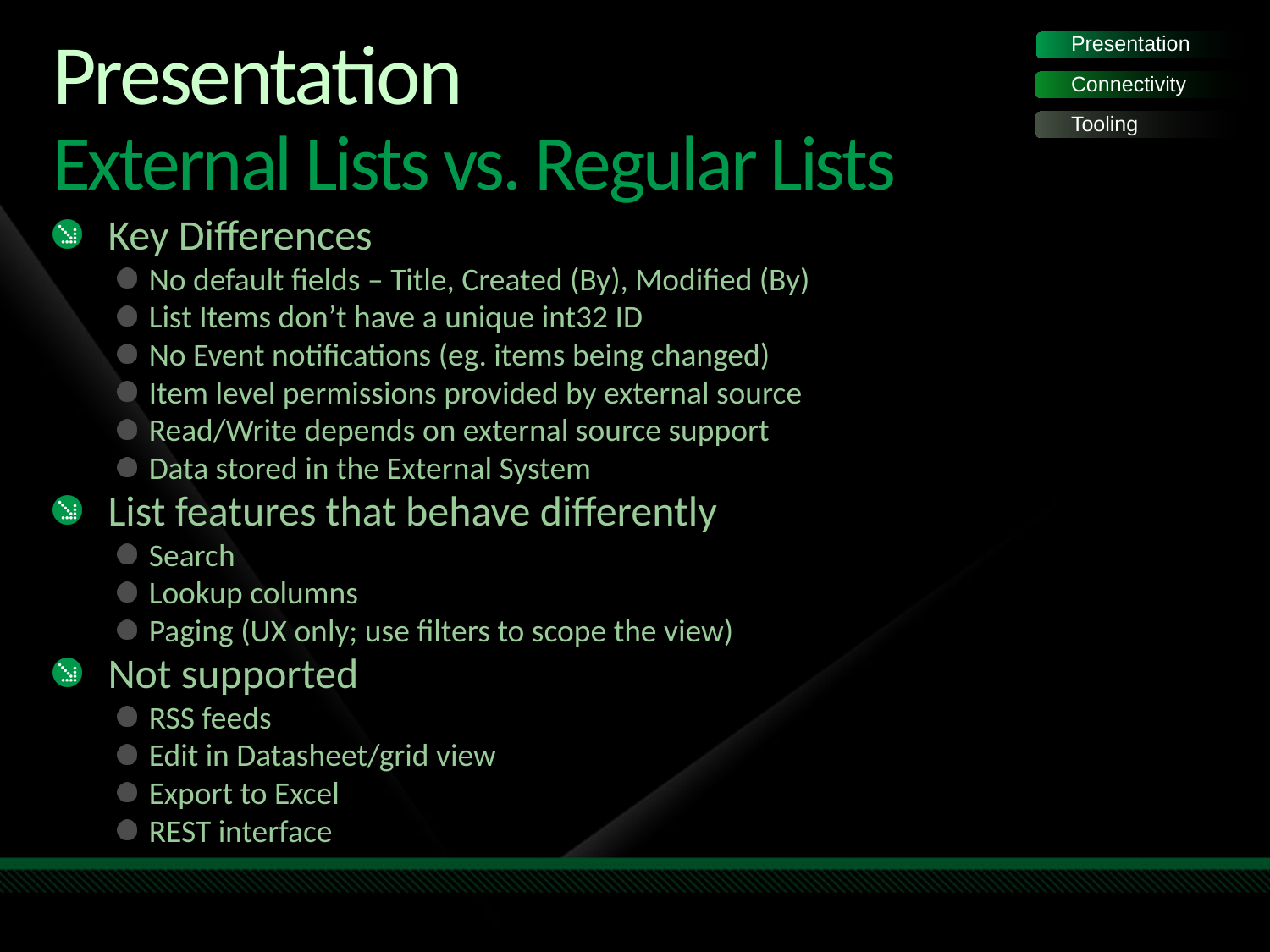

# Presentation External Lists vs. Regular Lists
Presentation

Connectivity

Tooling
Key Differences
No default fields – Title, Created (By), Modified (By)
List Items don’t have a unique int32 ID
No Event notifications (eg. items being changed)
Item level permissions provided by external source
Read/Write depends on external source support
Data stored in the External System
List features that behave differently
Search
Lookup columns
Paging (UX only; use filters to scope the view)
Not supported
RSS feeds
Edit in Datasheet/grid view
Export to Excel
REST interface